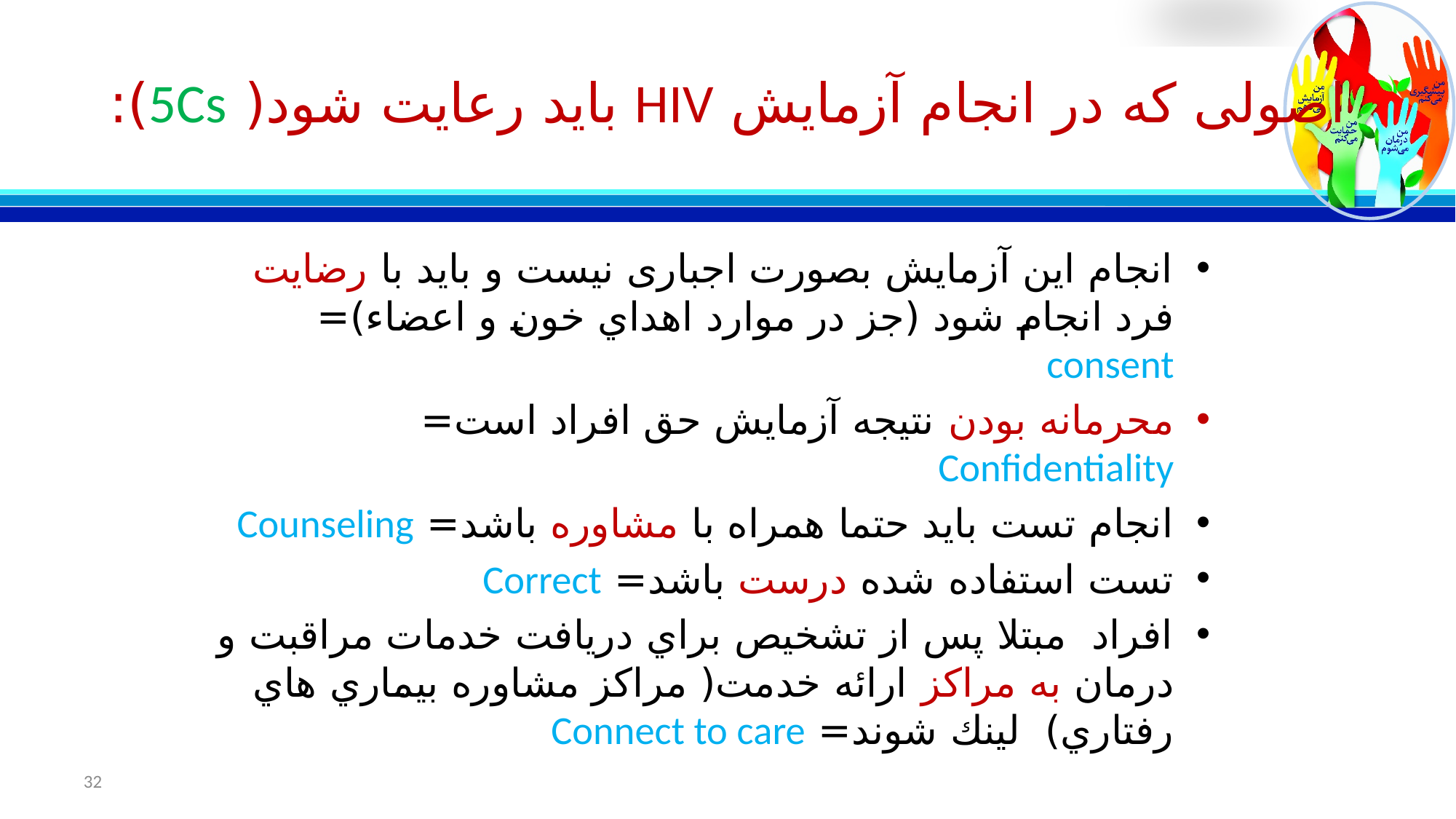

# اصولی که در انجام آزمایش HIV باید رعایت شود( 5Cs):
انجام این آزمایش بصورت اجباری نیست و باید با رضایت فرد انجام شود (جز در موارد اهداي خون و اعضاء)= consent
محرمانه بودن نتیجه آزمایش حق افراد است= Confidentiality
انجام تست باید حتما همراه با مشاوره باشد= Counseling
تست استفاده شده درست باشد= Correct
افراد  مبتلا پس از تشخيص براي دريافت خدمات مراقبت و درمان به مراكز ارائه خدمت( مراكز مشاوره بيماري هاي رفتاري)  لينك شوند= Connect to care
32